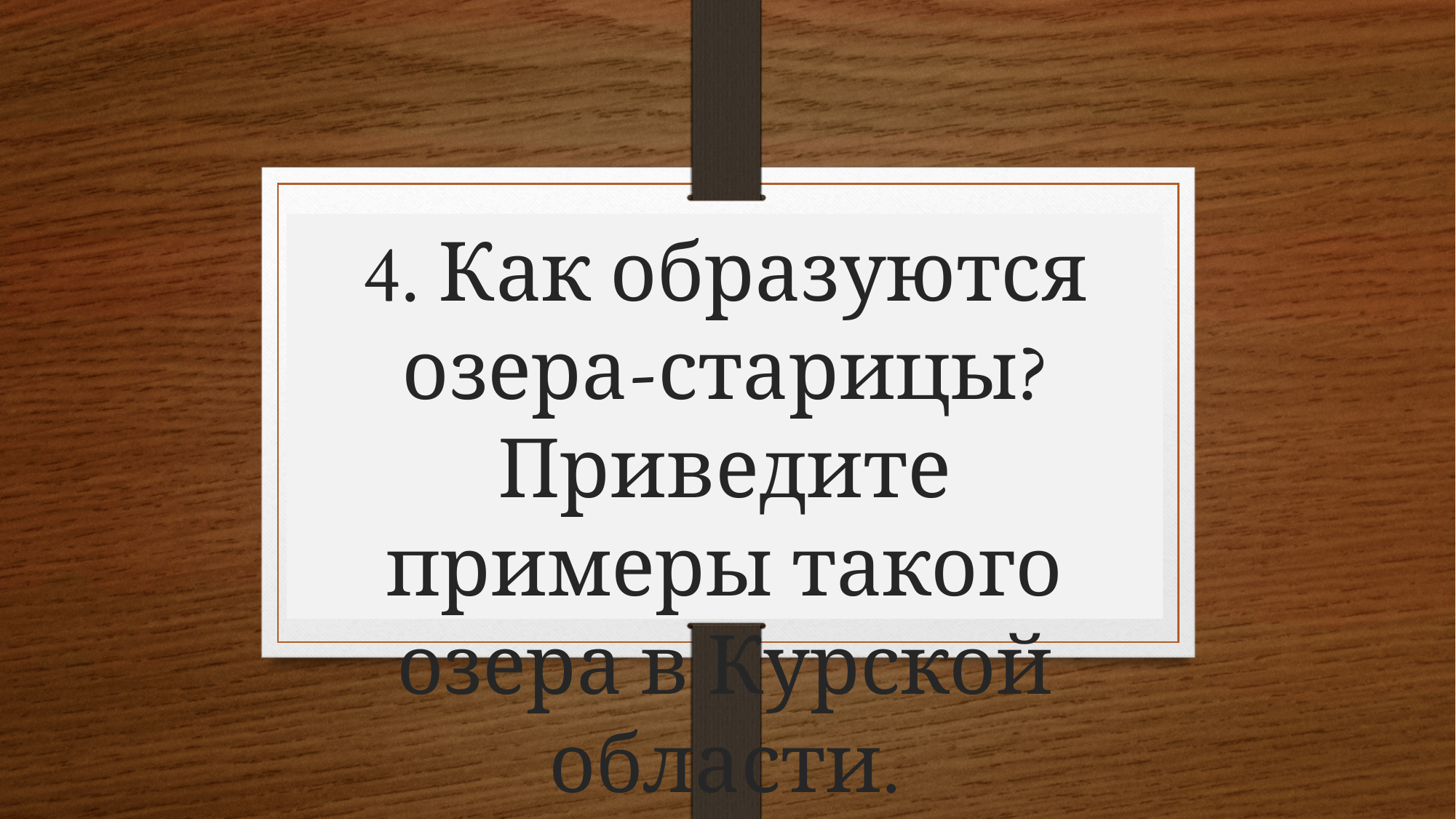

# 4. Как образуются озера-старицы? Приведите примеры такого озера в Курской области.